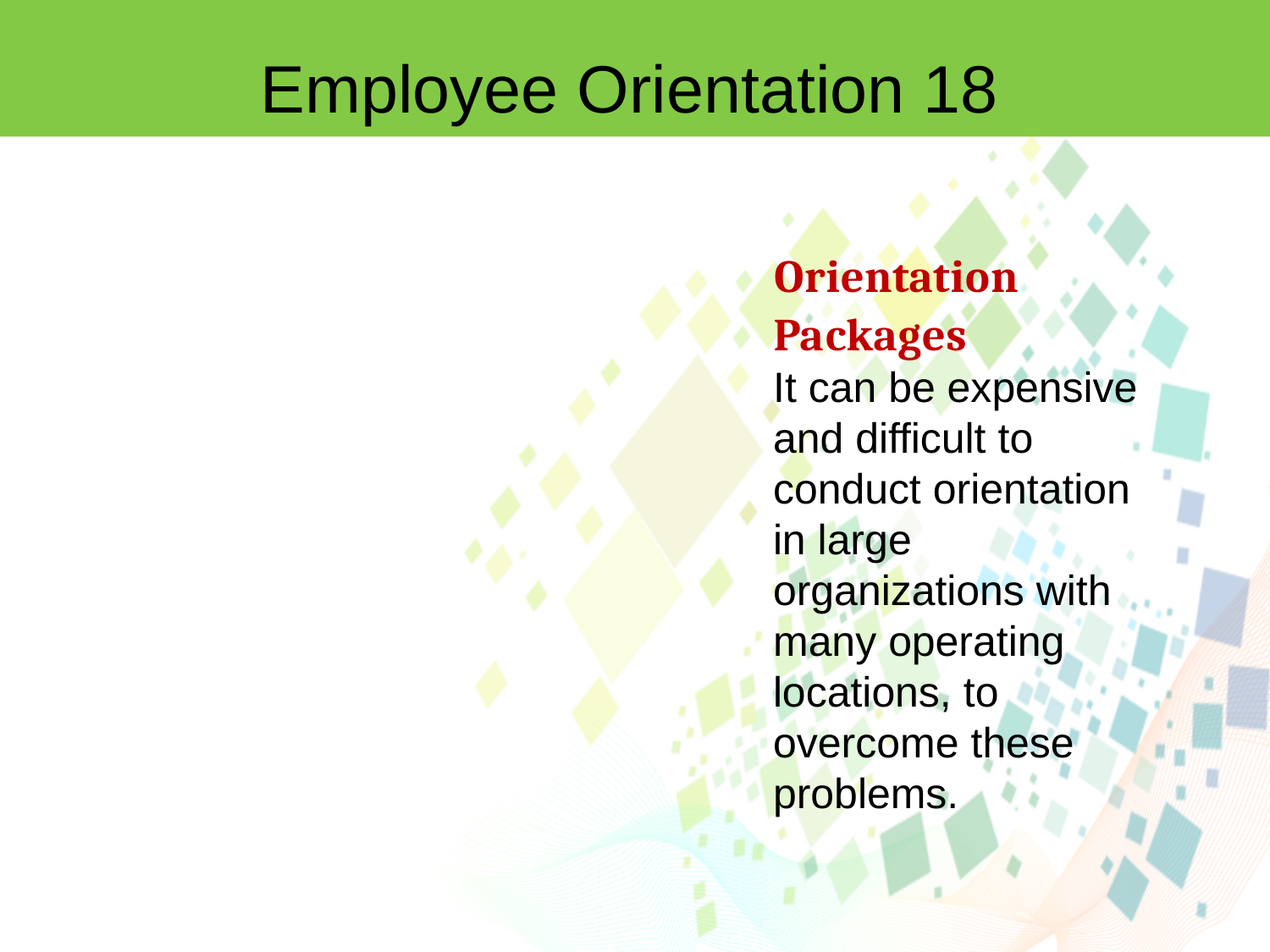

Employee Orientation 18
Orientation Packages
It can be expensive and difficult to conduct orientation in large organizations with many operating locations, to overcome these problems.